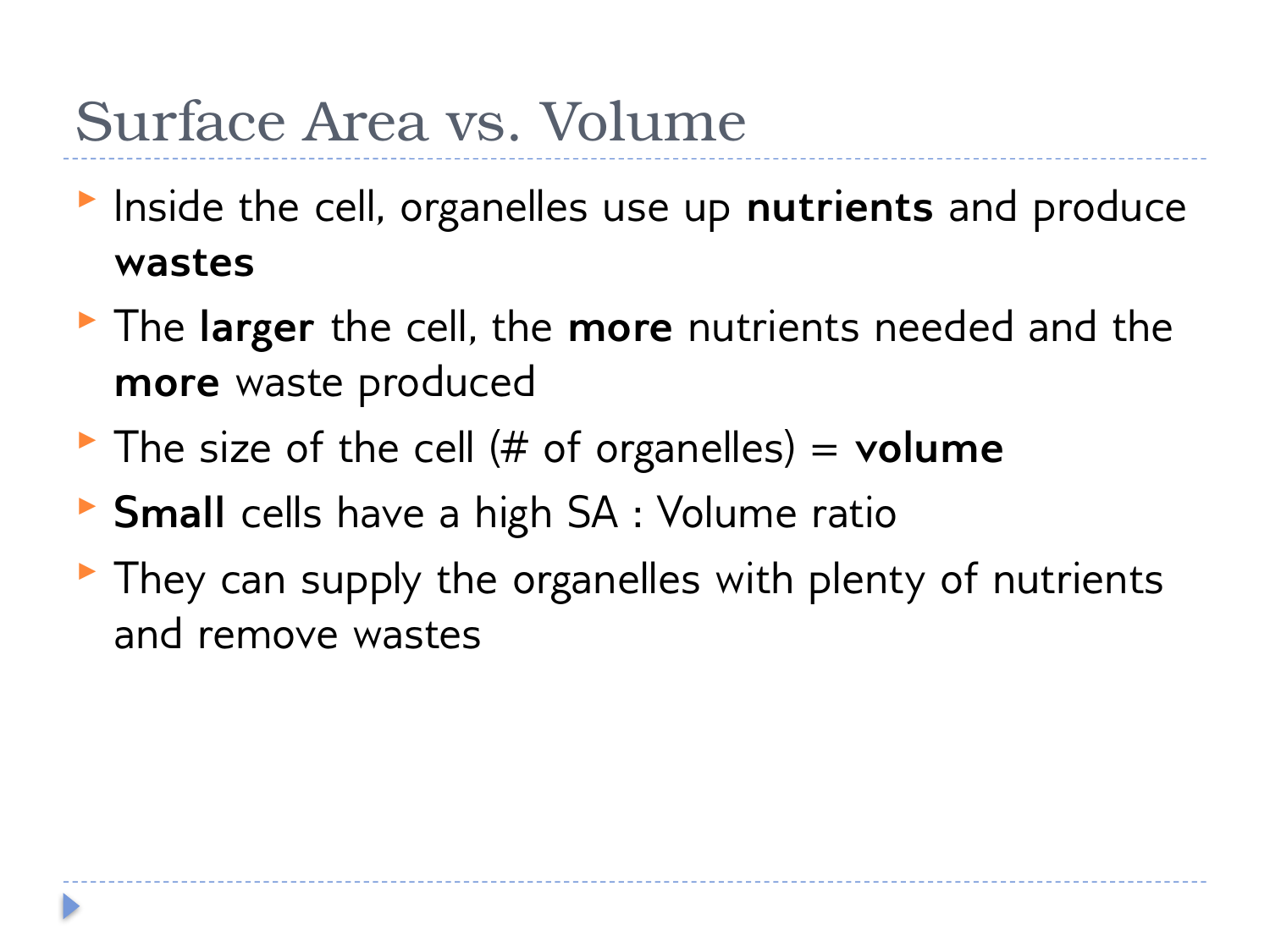

# Surface Area vs. Volume
Inside the cell, organelles use up nutrients and produce wastes
The larger the cell, the more nutrients needed and the more waste produced
The size of the cell (# of organelles) = volume
Small cells have a high SA : Volume ratio
They can supply the organelles with plenty of nutrients and remove wastes